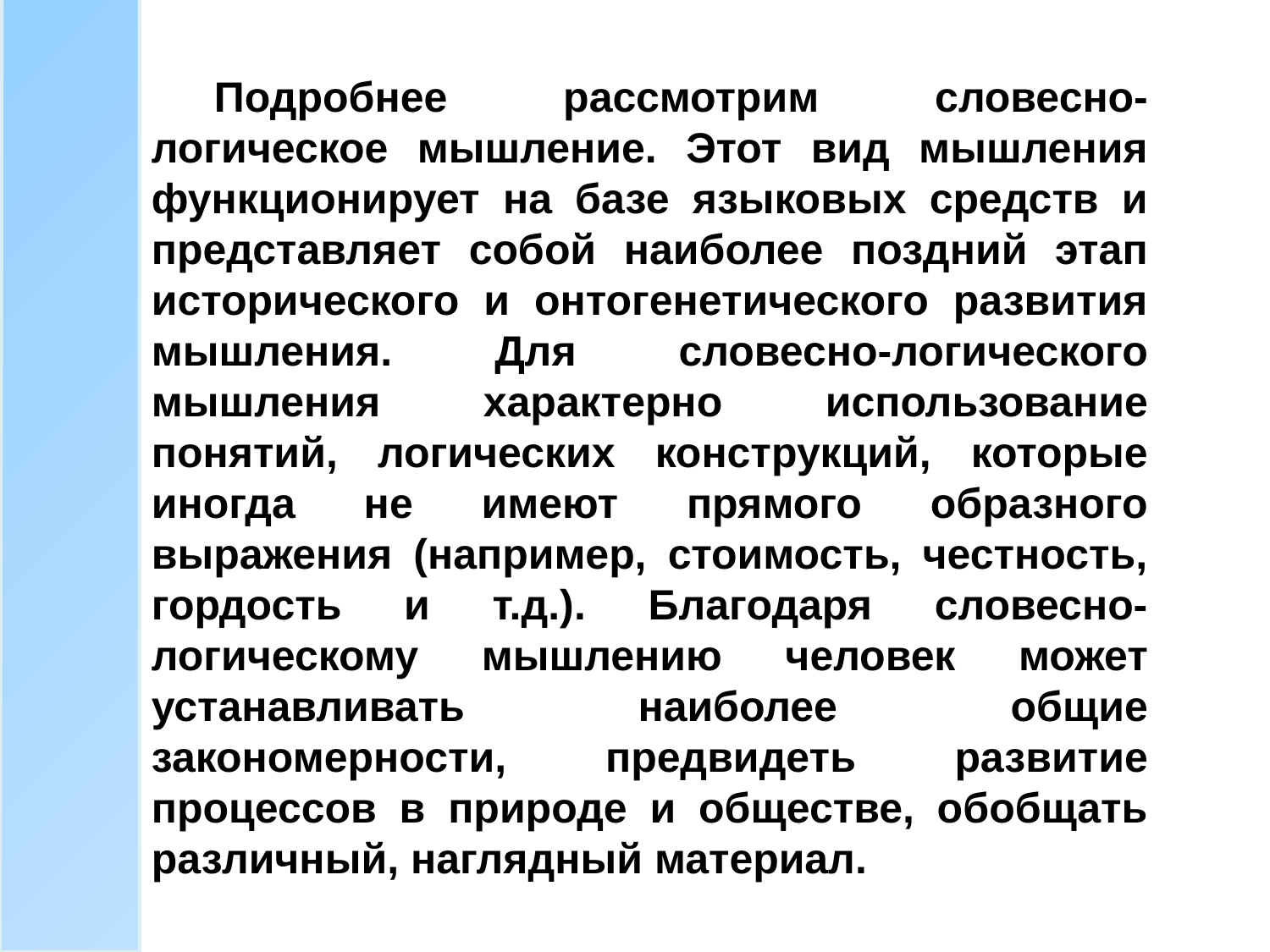

Подробнее рассмотрим словесно-логическое мышление. Этот вид мышления функционирует на базе языковых средств и представляет собой наиболее поздний этап исторического и онтогенетического развития мышления. Для словесно-логического мышления характерно использование понятий, логических конструкций, которые иногда не имеют прямого образного выражения (например, стоимость, честность, гордость и т.д.). Благодаря словесно-логическому мышлению человек может устанавливать наиболее общие закономерности, предвидеть развитие процессов в природе и обществе, обобщать различный, наглядный материал.